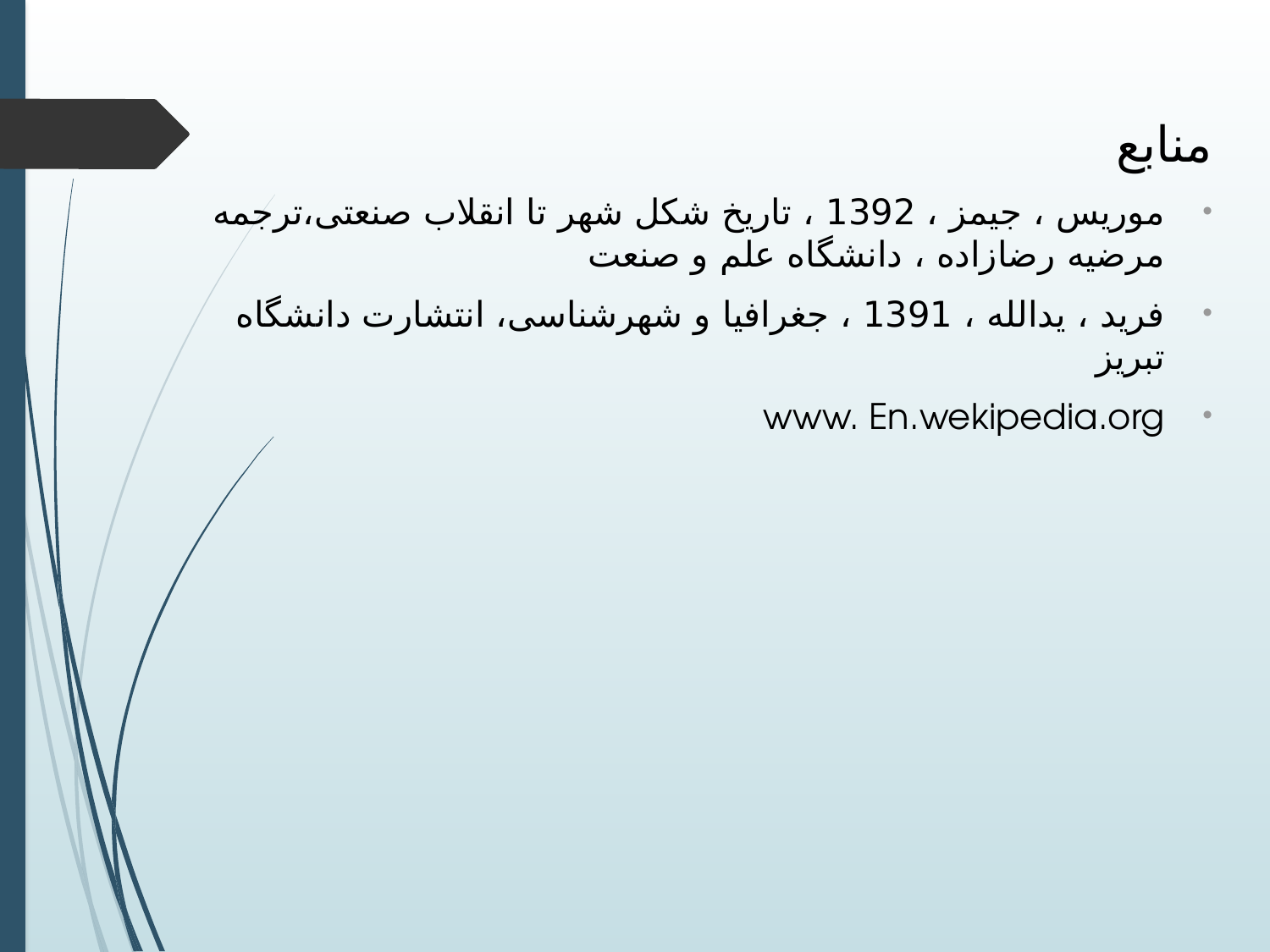

منابع
موریس ، جیمز ، 1392 ، تاریخ شکل شهر تا انقلاب صنعتی،ترجمه مرضیه رضازاده ، دانشگاه علم و صنعت
فرید ، یدالله ، 1391 ، جغرافیا و شهرشناسی، انتشارت دانشگاه تبریز
www. En.wekipedia.org